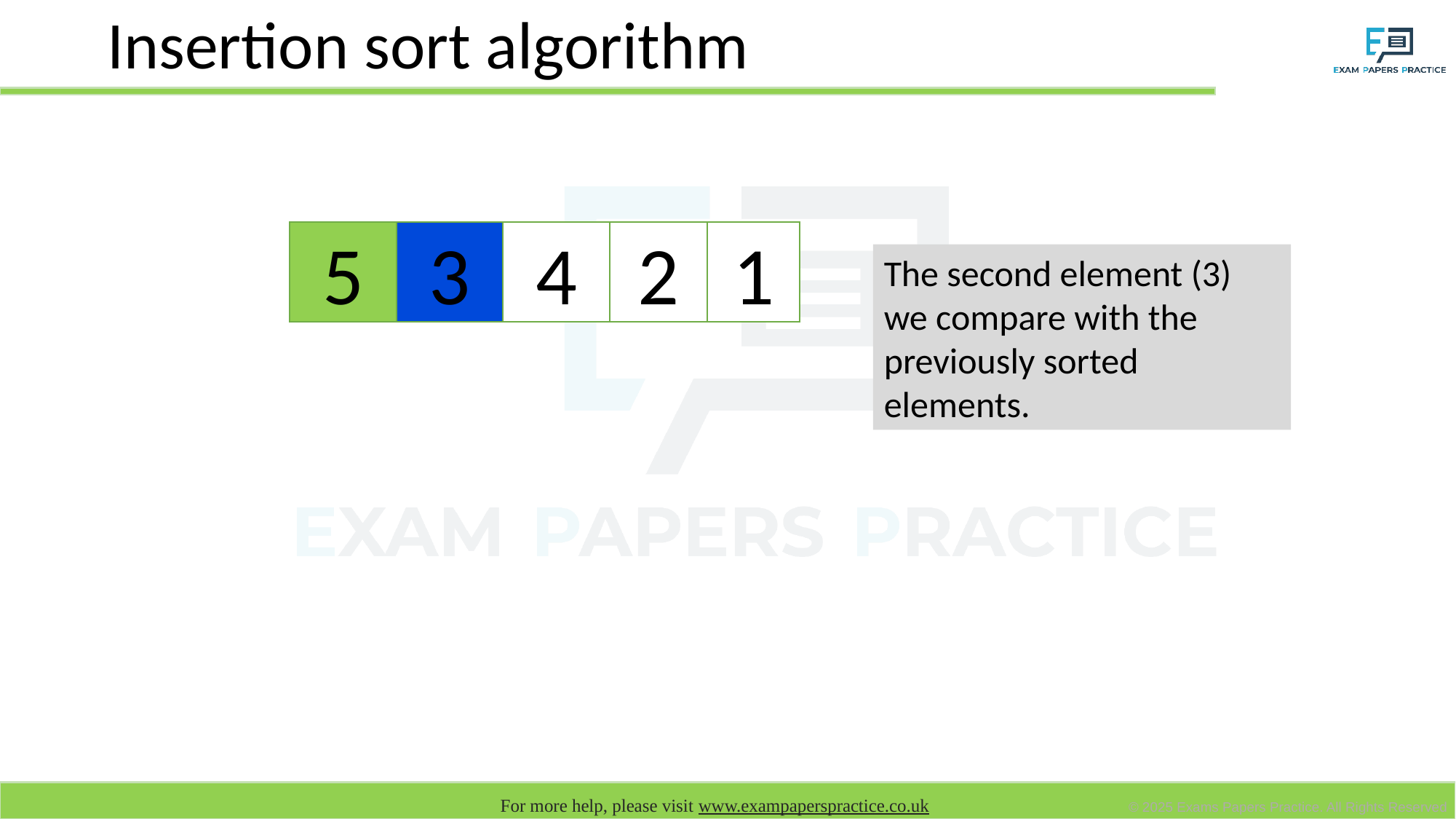

# Insertion sort algorithm
1
5
3
4
2
The second element (3) we compare with the previously sorted elements.